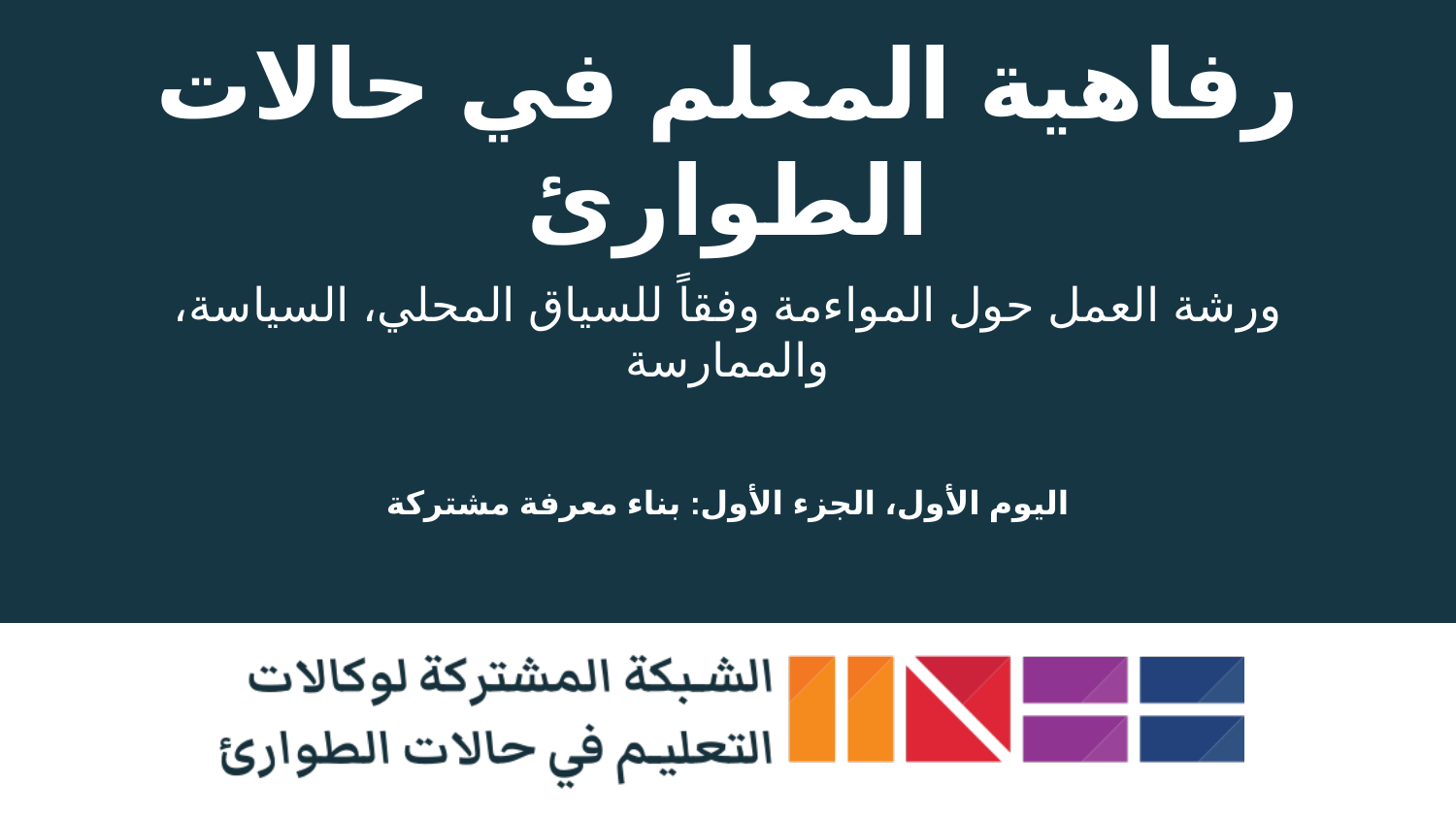

# رفاهية المعلم في حالات الطوارئ
ورشة العمل حول المواءمة وفقاً للسياق المحلي، السياسة، والممارسة

اليوم الأول، الجزء الأول: بناء معرفة مشتركة